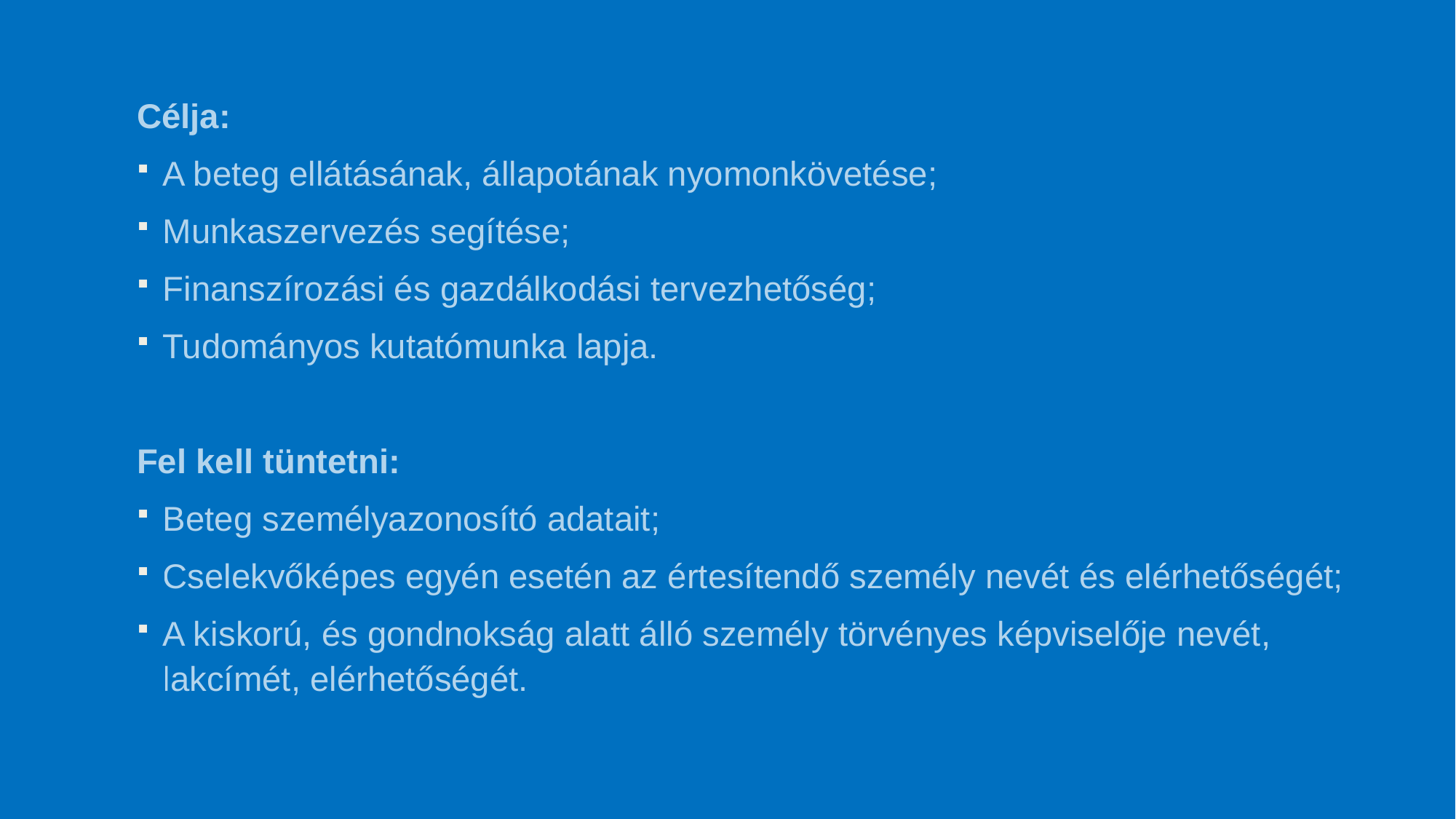

Célja:
A beteg ellátásának, állapotának nyomonkövetése;
Munkaszervezés segítése;
Finanszírozási és gazdálkodási tervezhetőség;
Tudományos kutatómunka lapja.

Fel kell tüntetni:
Beteg személyazonosító adatait;
Cselekvőképes egyén esetén az értesítendő személy nevét és elérhetőségét;
A kiskorú, és gondnokság alatt álló személy törvényes képviselője nevét, lakcímét, elérhetőségét.